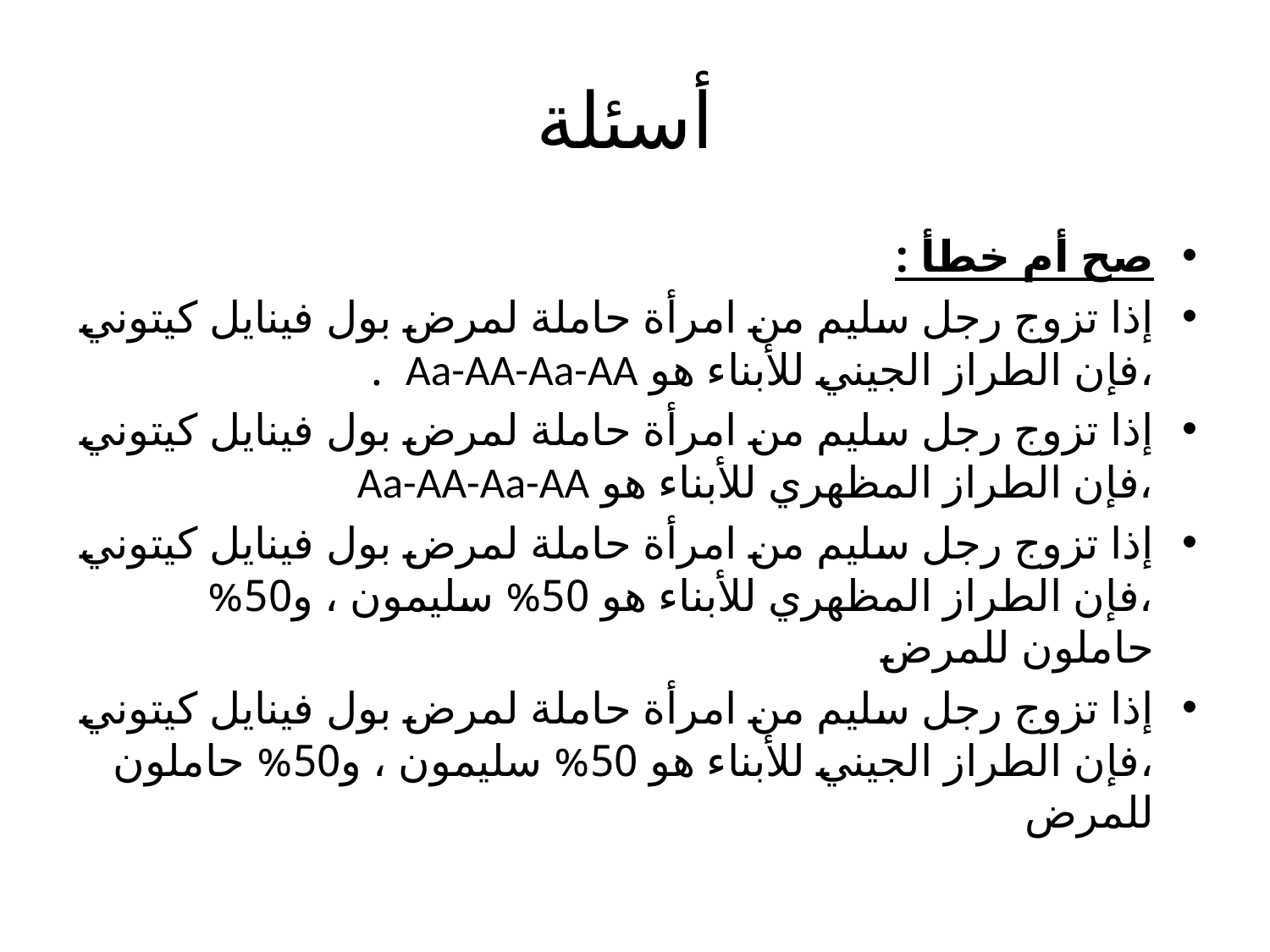

# أسئلة
صح أم خطأ :
إذا تزوج رجل سليم من امرأة حاملة لمرض بول فينايل كيتوني ،فإن الطراز الجيني للأبناء هو Aa-AA-Aa-AA  .
إذا تزوج رجل سليم من امرأة حاملة لمرض بول فينايل كيتوني ،فإن الطراز المظهري للأبناء هو Aa-AA-Aa-AA
إذا تزوج رجل سليم من امرأة حاملة لمرض بول فينايل كيتوني ،فإن الطراز المظهري للأبناء هو 50% سليمون ، و50% حاملون للمرض
إذا تزوج رجل سليم من امرأة حاملة لمرض بول فينايل كيتوني ،فإن الطراز الجيني للأبناء هو 50% سليمون ، و50% حاملون للمرض